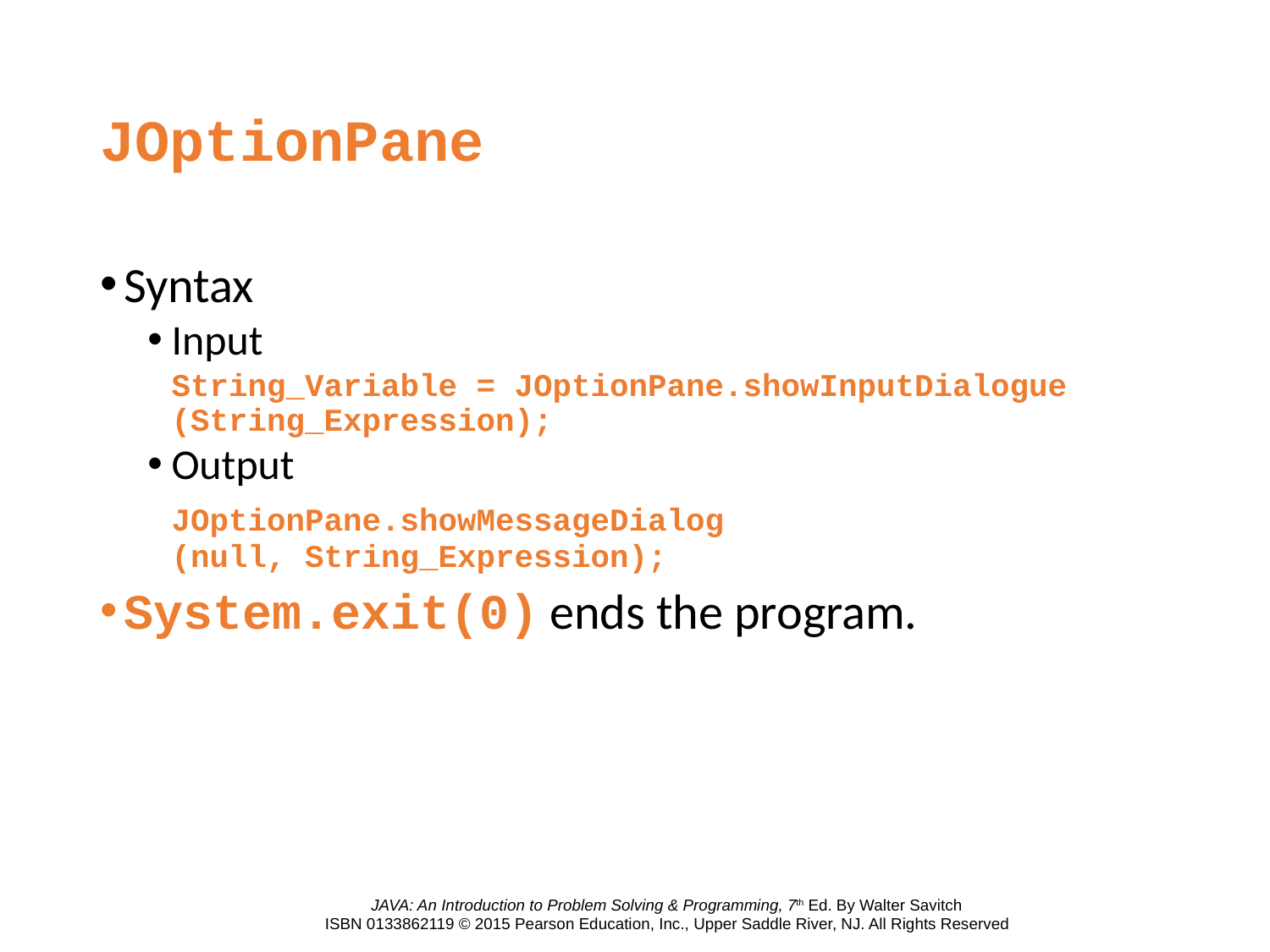

# JOptionPane
Syntax
Input
	String_Variable = JOptionPane.showInputDialogue
(String_Expression);
Output
	JOptionPane.showMessageDialog
(null, String_Expression);
System.exit(0) ends the program.